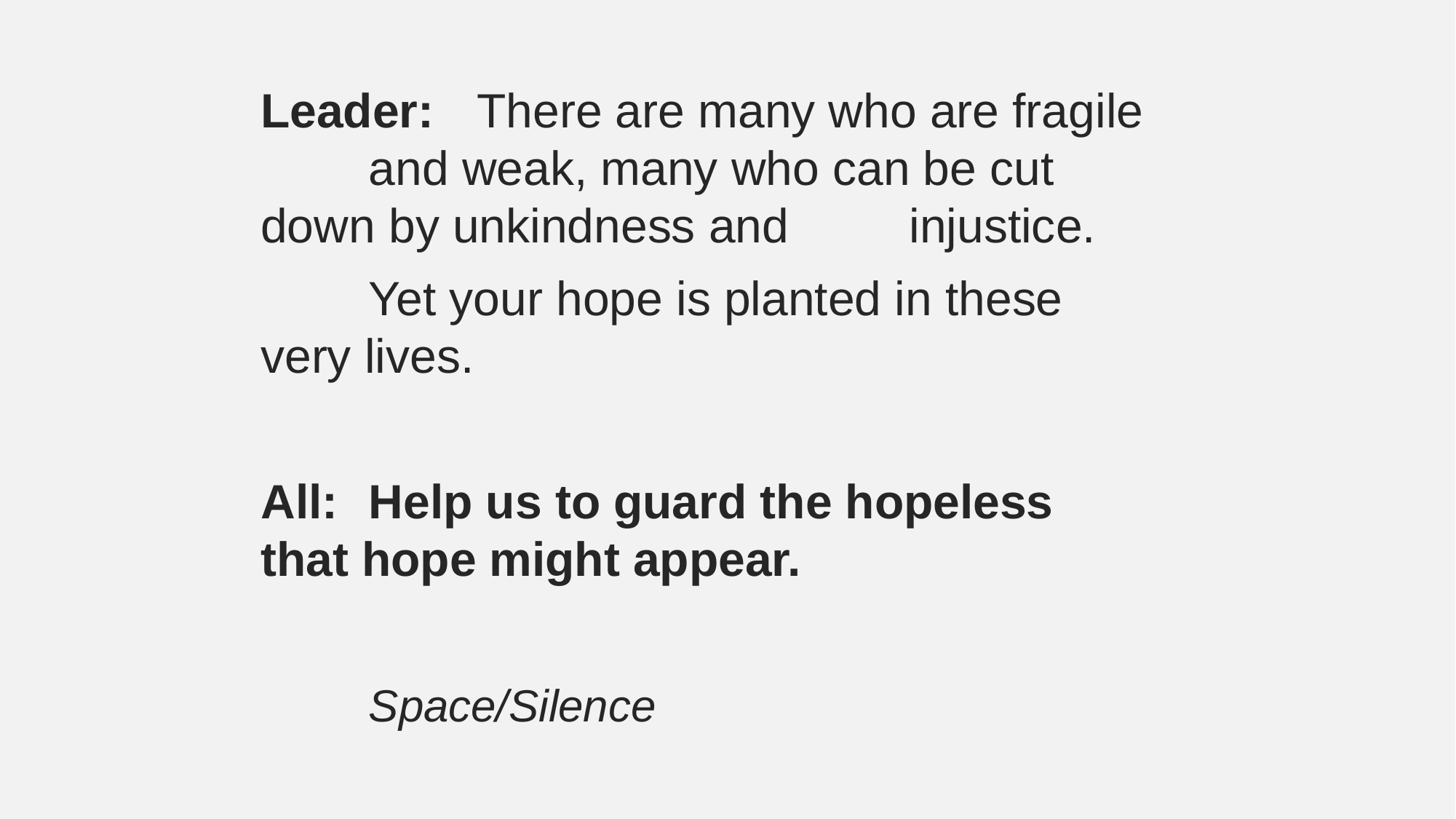

Leader: 	There are many who are fragile 		and weak, many who can be cut 		down by unkindness and 			injustice.
		Yet your hope is planted in these 		very lives.

All: 		Help us to guard the hopeless 		that hope might appear.

		Space/Silence